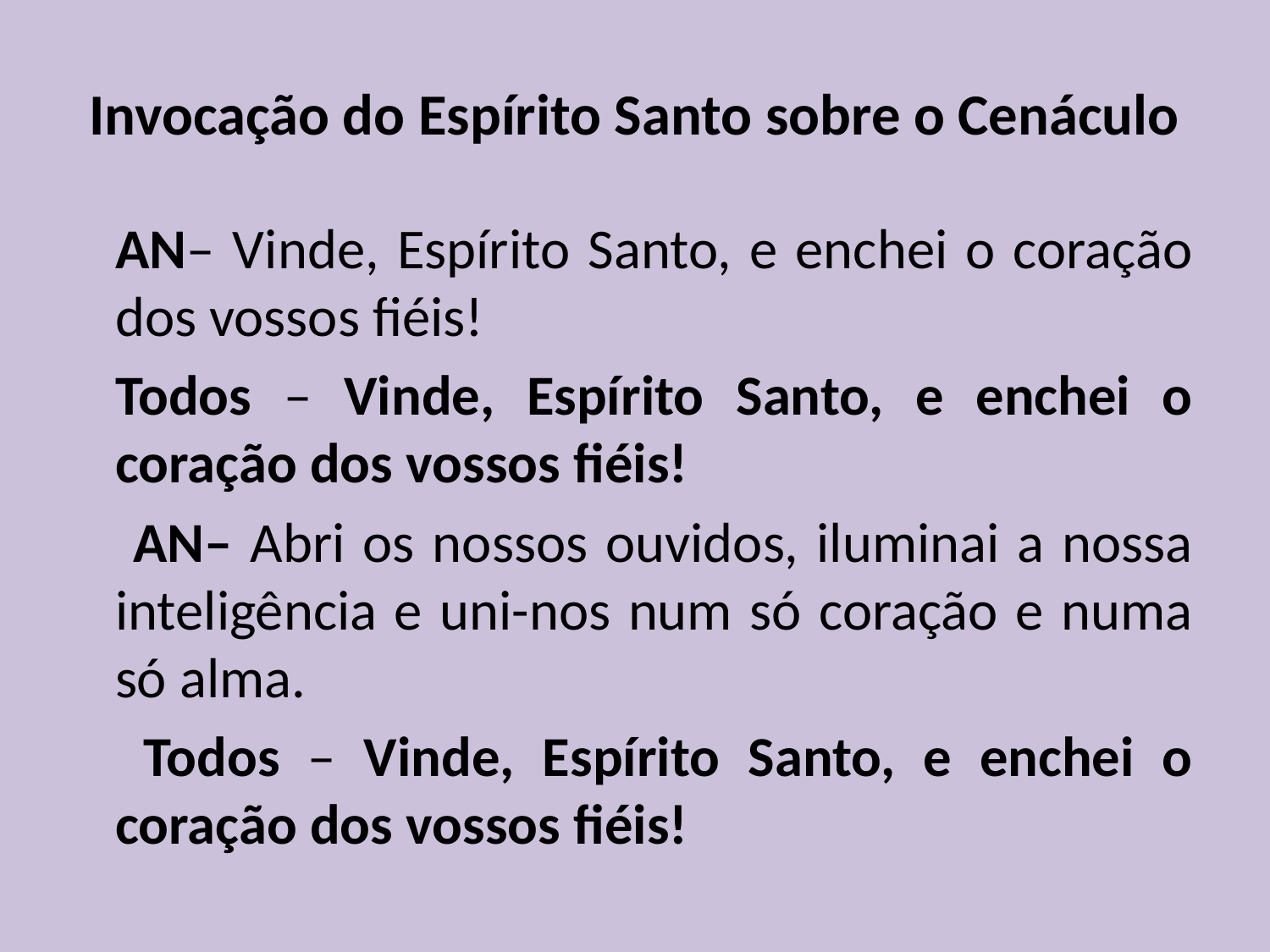

# Invocação do Espírito Santo sobre o Cenáculo
	AN– Vinde, Espírito Santo, e enchei o coração dos vossos fiéis!
	Todos – Vinde, Espírito Santo, e enchei o coração dos vossos fiéis!
	 AN– Abri os nossos ouvidos, iluminai a nossa inteligência e uni-nos num só coração e numa só alma.
	 Todos – Vinde, Espírito Santo, e enchei o coração dos vossos fiéis!